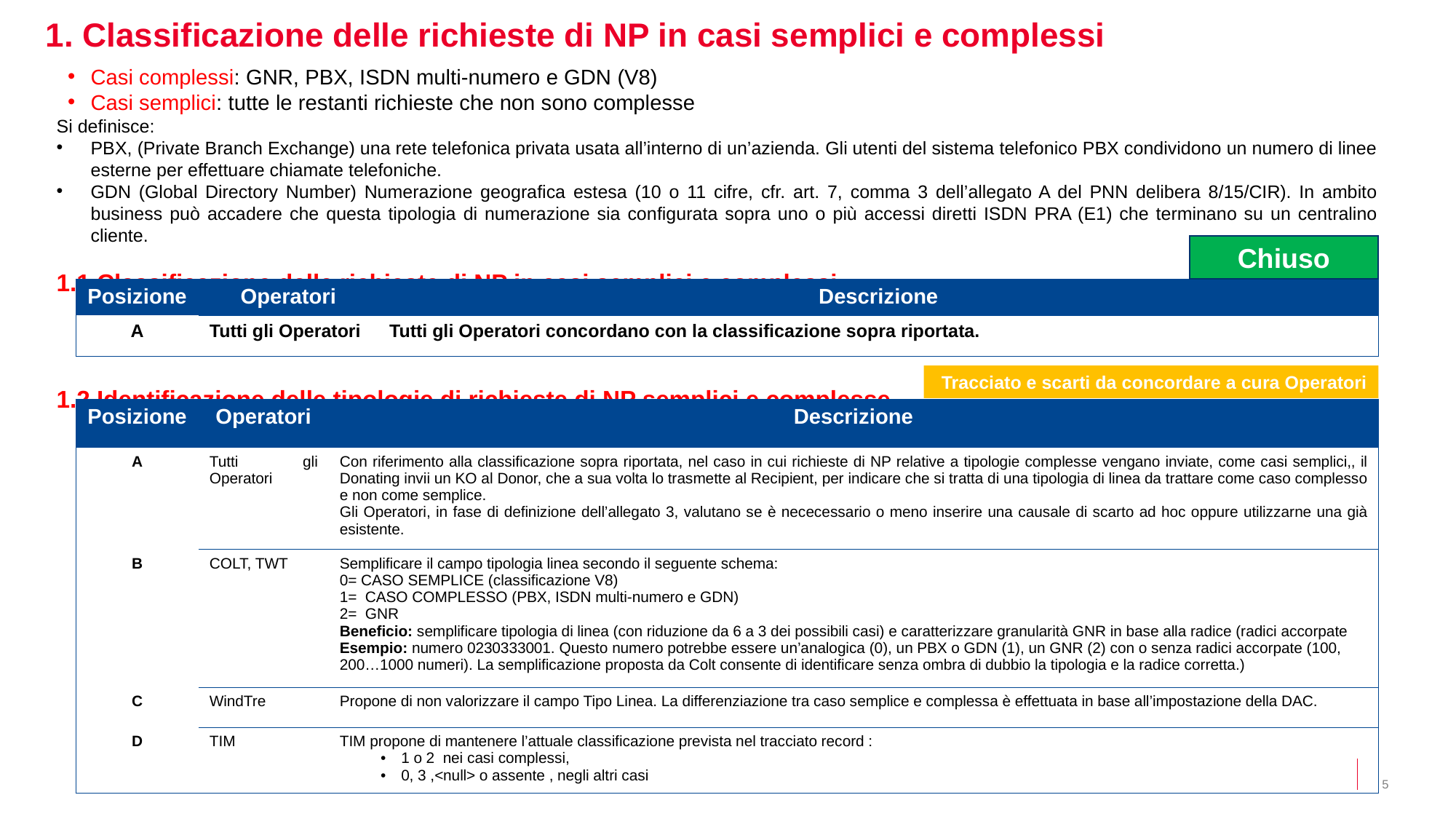

1. Classificazione delle richieste di NP in casi semplici e complessi

Casi complessi: GNR, PBX, ISDN multi-numero e GDN (V8)
Casi semplici: tutte le restanti richieste che non sono complesse
Si definisce:
PBX, (Private Branch Exchange) una rete telefonica privata usata all’interno di un’azienda. Gli utenti del sistema telefonico PBX condividono un numero di linee esterne per effettuare chiamate telefoniche.
GDN (Global Directory Number) Numerazione geografica estesa (10 o 11 cifre, cfr. art. 7, comma 3 dell’allegato A del PNN delibera 8/15/CIR). In ambito business può accadere che questa tipologia di numerazione sia configurata sopra uno o più accessi diretti ISDN PRA (E1) che terminano su un centralino cliente.

1.1 Classificazione delle richieste di NP in casi semplici e complessi

1.2 Identificazione delle tipologie di richieste di NP semplici e complesse
Chiuso
| Posizione | Operatori | Descrizione |
| --- | --- | --- |
| A | Tutti gli Operatori | Tutti gli Operatori concordano con la classificazione sopra riportata. |
Tracciato e scarti da concordare a cura Operatori
| Posizione | Operatori | Descrizione |
| --- | --- | --- |
| A | Tutti gli Operatori | Con riferimento alla classificazione sopra riportata, nel caso in cui richieste di NP relative a tipologie complesse vengano inviate, come casi semplici,, il Donating invii un KO al Donor, che a sua volta lo trasmette al Recipient, per indicare che si tratta di una tipologia di linea da trattare come caso complesso e non come semplice. Gli Operatori, in fase di definizione dell’allegato 3, valutano se è nececessario o meno inserire una causale di scarto ad hoc oppure utilizzarne una già esistente. |
| B | COLT, TWT | Semplificare il campo tipologia linea secondo il seguente schema: 0= CASO SEMPLICE (classificazione V8) 1=  CASO COMPLESSO (PBX, ISDN multi-numero e GDN) 2=  GNR Beneficio: semplificare tipologia di linea (con riduzione da 6 a 3 dei possibili casi) e caratterizzare granularità GNR in base alla radice (radici accorpate Esempio: numero 0230333001. Questo numero potrebbe essere un’analogica (0), un PBX o GDN (1), un GNR (2) con o senza radici accorpate (100, 200…1000 numeri). La semplificazione proposta da Colt consente di identificare senza ombra di dubbio la tipologia e la radice corretta.) |
| C | WindTre | Propone di non valorizzare il campo Tipo Linea. La differenziazione tra caso semplice e complessa è effettuata in base all’impostazione della DAC. |
| D | TIM | TIM propone di mantenere l’attuale classificazione prevista nel tracciato record : 1 o 2  nei casi complessi, 0, 3 ,<null> o assente , negli altri casi |